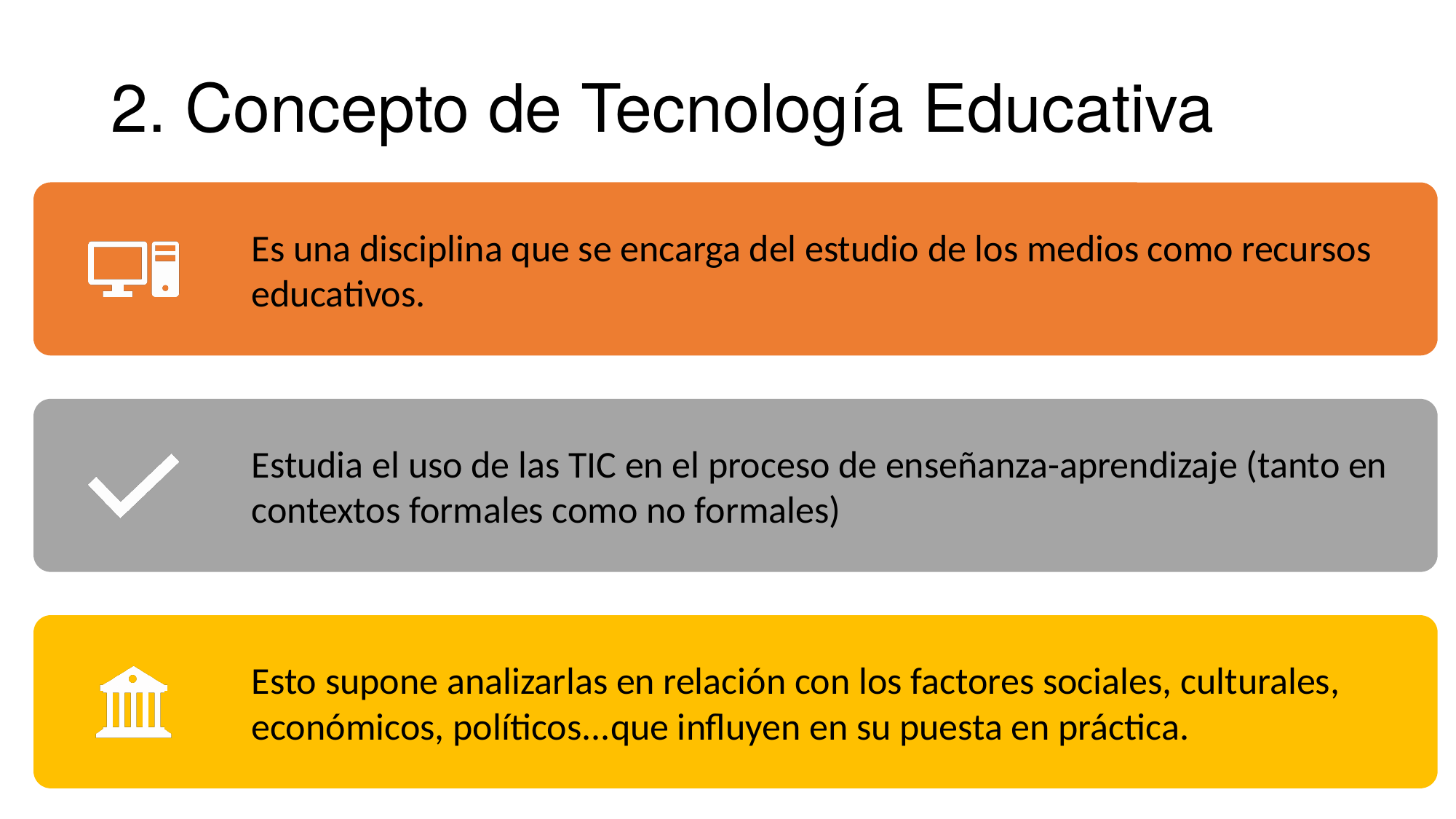

# 2. Concepto de Tecnología Educativa
Es una disciplina que se encarga del estudio de los medios como recursos educativos.
Estudia el uso de las TIC en el proceso de enseñanza-aprendizaje (tanto en contextos formales como no formales)
Esto supone analizarlas en relación con los factores sociales, culturales, económicos, políticos...que influyen en su puesta en práctica.